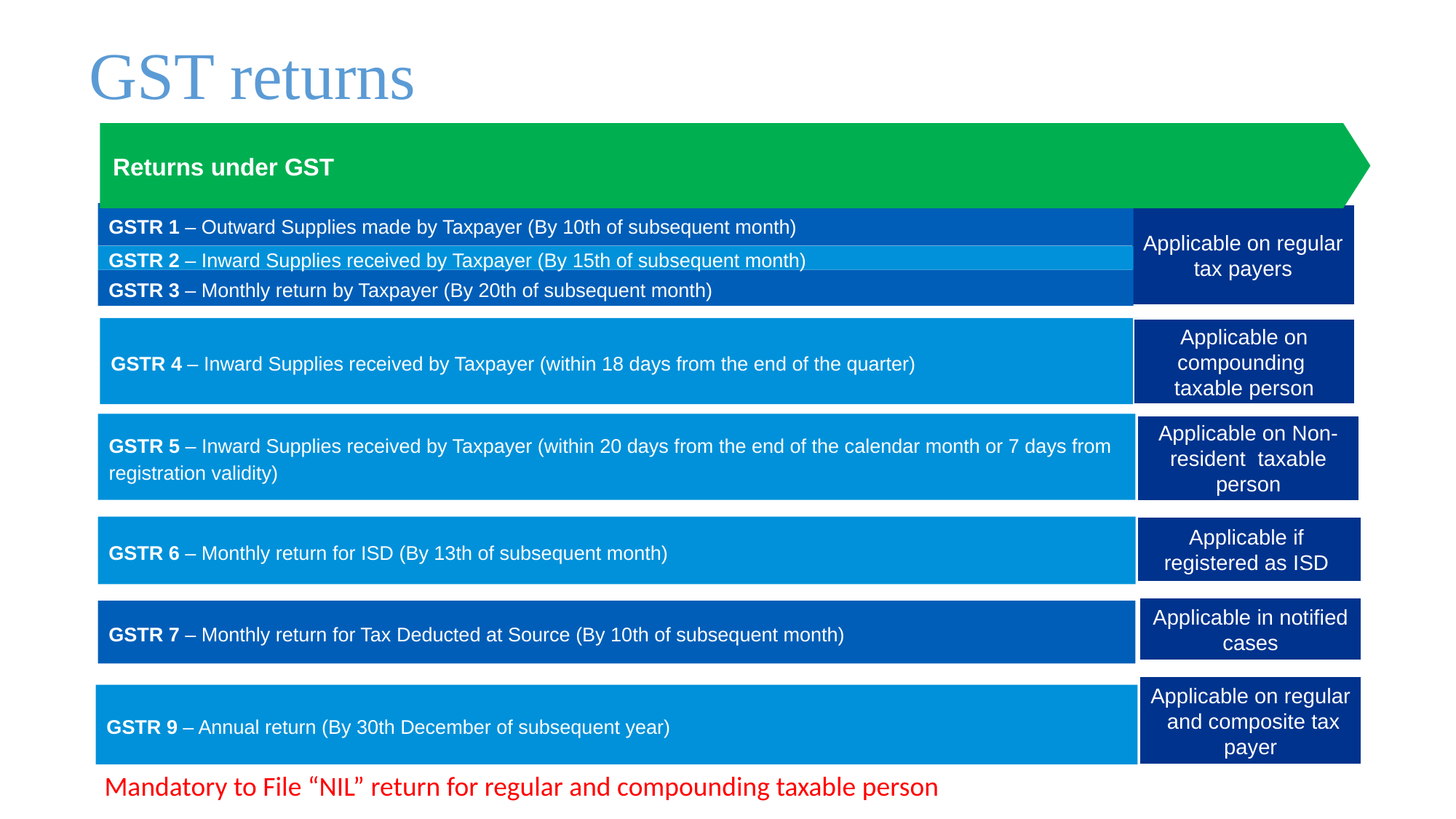

GST returns
Returns under GST
GSTR 1 – Outward Supplies made by Taxpayer (By 10th of subsequent month)
Applicable on regular tax payers
GSTR 2 – Inward Supplies received by Taxpayer (By 15th of subsequent month)
GSTR 3 – Monthly return by Taxpayer (By 20th of subsequent month)
GSTR 4 – Inward Supplies received by Taxpayer (within 18 days from the end of the quarter)
Applicable on compounding  taxable person
GSTR 5 – Inward Supplies received by Taxpayer (within 20 days from the end of the calendar month or 7 days from registration validity)
Applicable on Non-resident  taxable person
Applicable if  registered as ISD
GSTR 6 – Monthly return for ISD (By 13th of subsequent month)
Applicable in notified cases
GSTR 7 – Monthly return for Tax Deducted at Source (By 10th of subsequent month)
Applicable on regular  and composite tax payer
GSTR 9 – Annual return (By 30th December of subsequent year)
Mandatory to File “NIL” return for regular and compounding taxable person